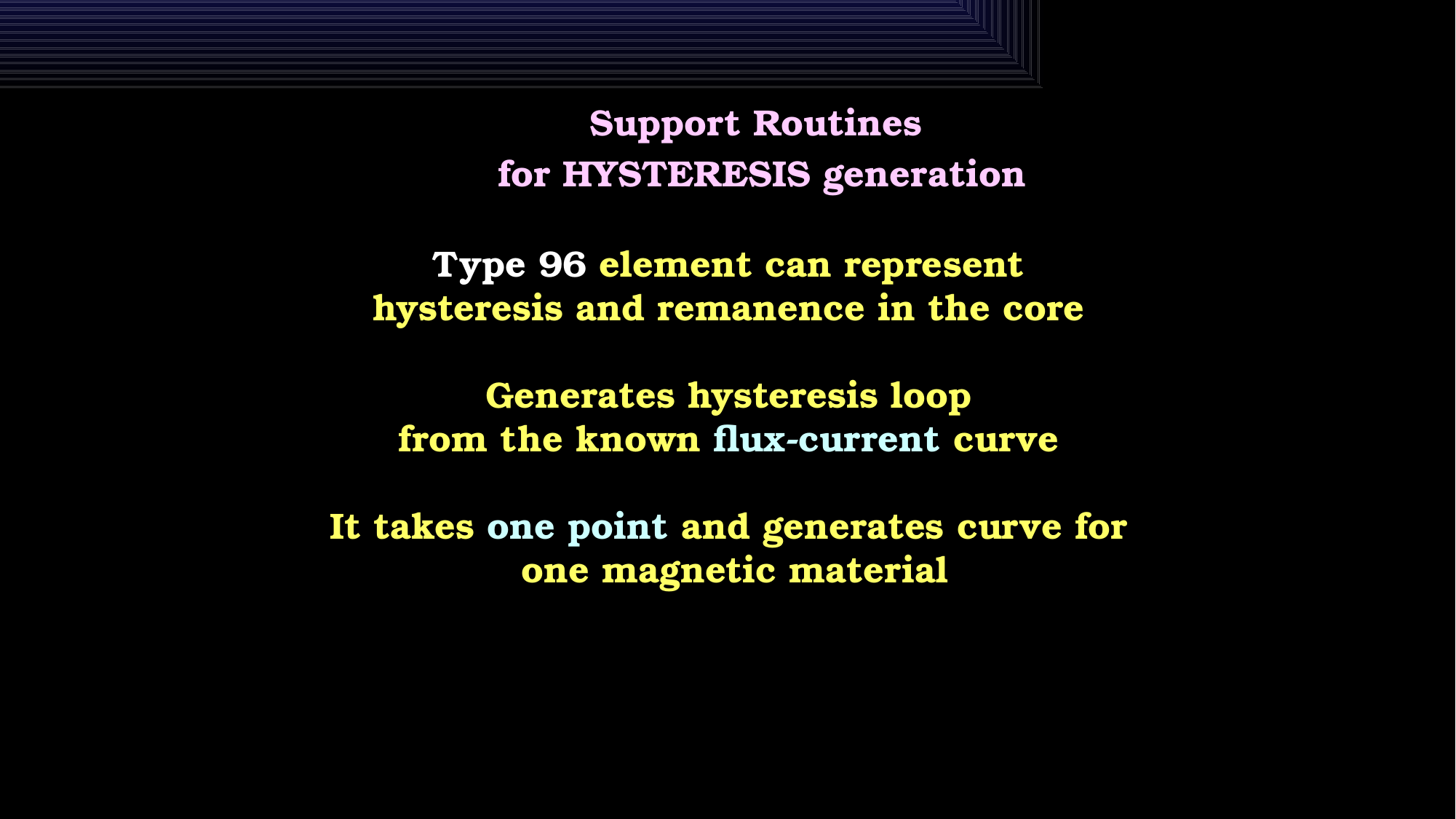

Support Routines
for HYSTERESIS generation

Type 96 element can represent
hysteresis and remanence in the core

Generates hysteresis loop
from the known flux-current curve

It takes one point and generates curve for
one magnetic material